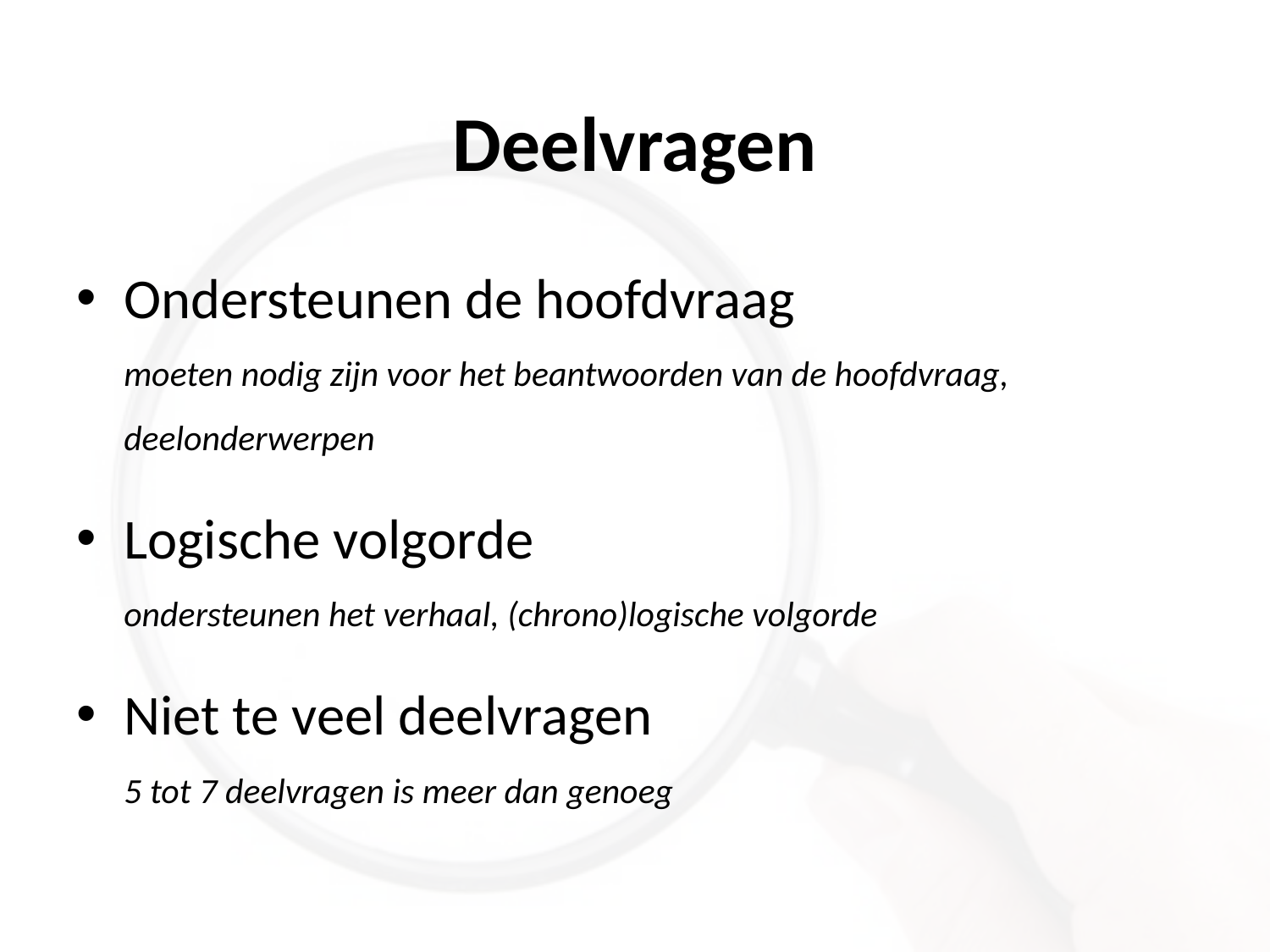

# Deelvragen
Ondersteunen de hoofdvraag
moeten nodig zijn voor het beantwoorden van de hoofdvraag, deelonderwerpen
Logische volgorde
ondersteunen het verhaal, (chrono)logische volgorde
Niet te veel deelvragen
5 tot 7 deelvragen is meer dan genoeg